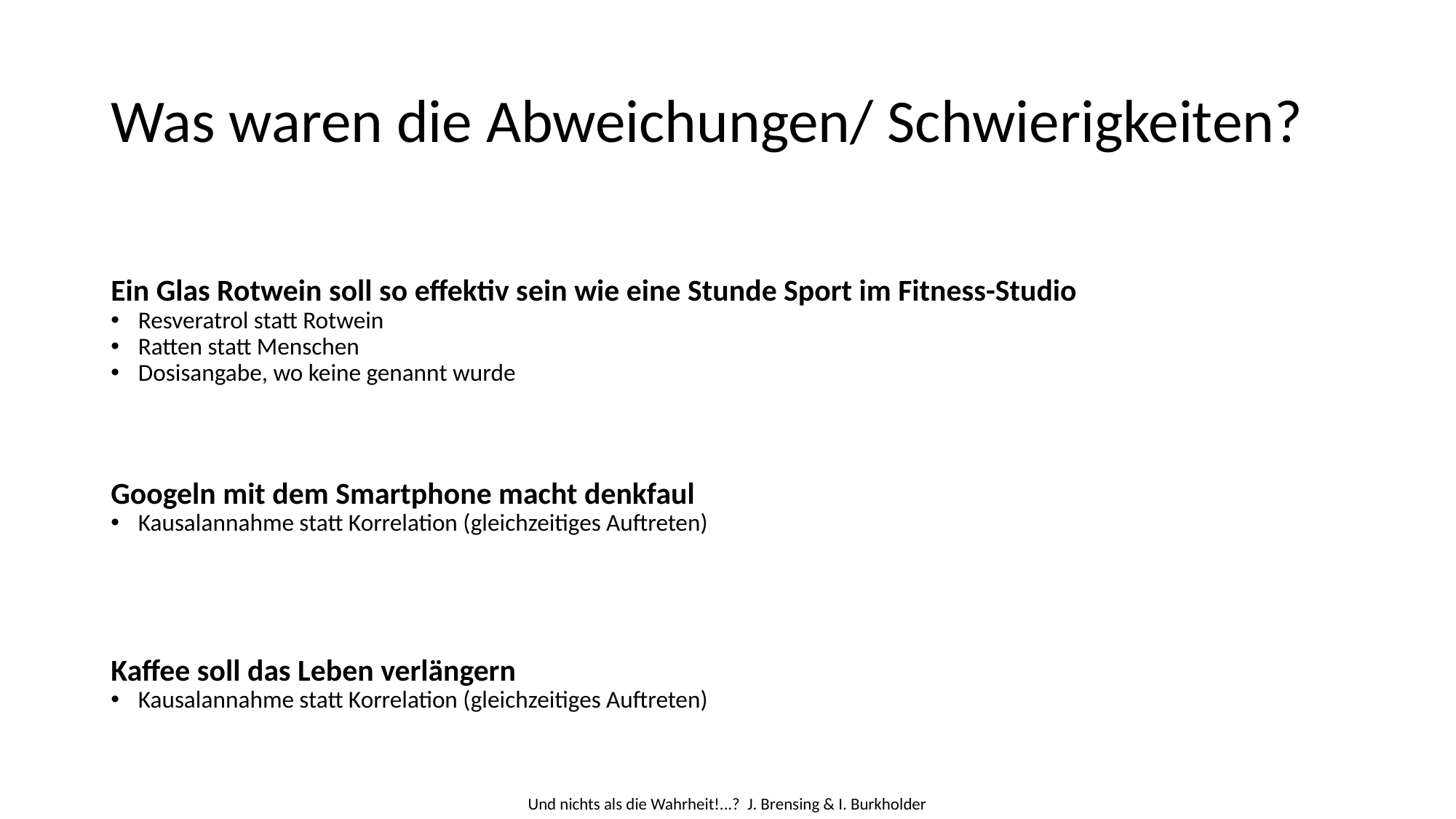

# Was waren die Abweichungen/ Schwierigkeiten?

Ein Glas Rotwein soll so effektiv sein wie eine Stunde Sport im Fitness-Studio
Resveratrol statt Rotwein
Ratten statt Menschen
Dosisangabe, wo keine genannt wurde

Googeln mit dem Smartphone macht denkfaul
Kausalannahme statt Korrelation (gleichzeitiges Auftreten)

Kaffee soll das Leben verlängern
Kausalannahme statt Korrelation (gleichzeitiges Auftreten)

Und nichts als die Wahrheit!...?  J. Brensing & I. Burkholder